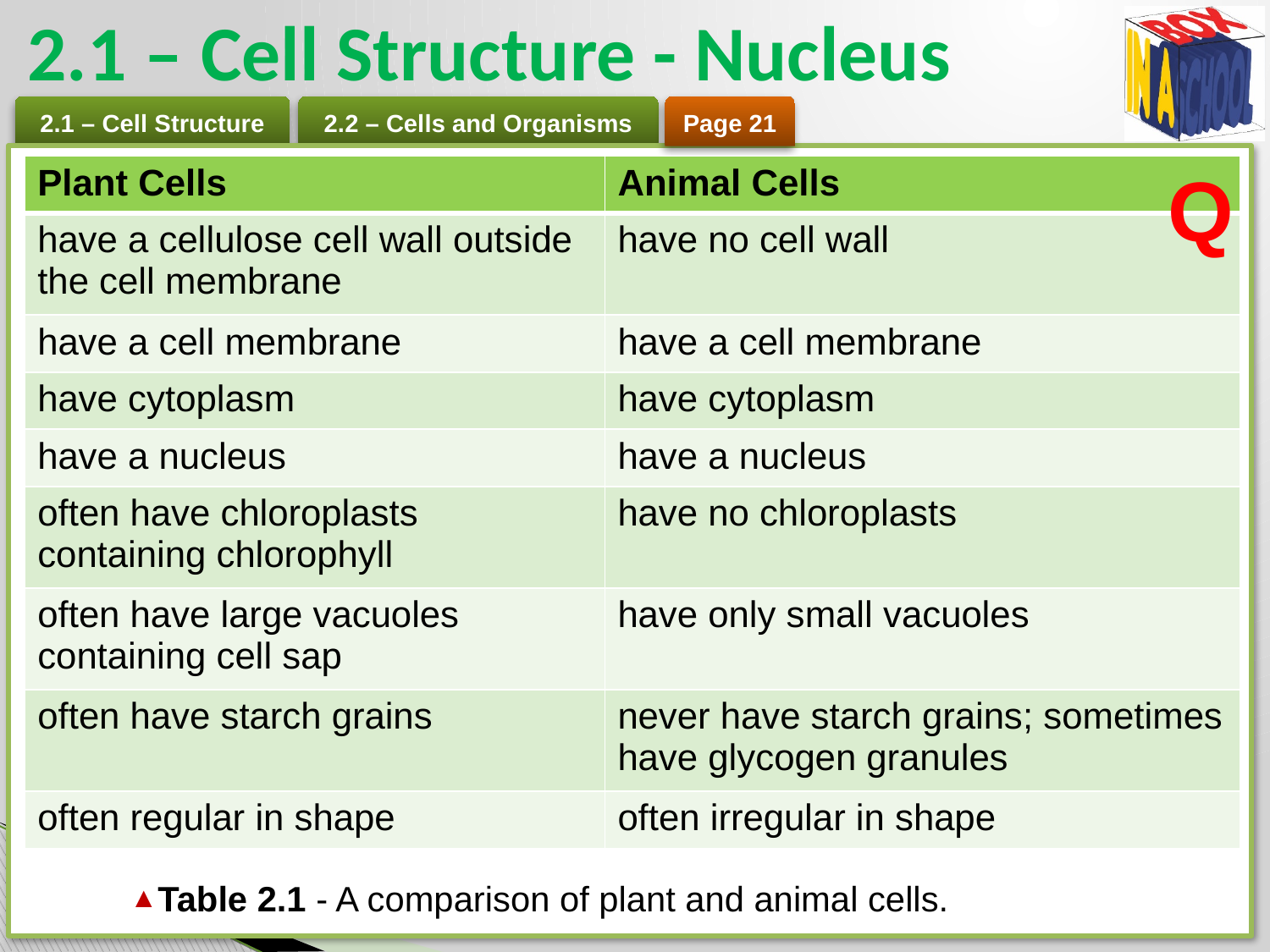

# 2.1 – Cell Structure - Nucleus
Page 21
Q
| Plant Cells | Animal Cells |
| --- | --- |
| have a cellulose cell wall outside the cell membrane | have no cell wall |
| have a cell membrane | have a cell membrane |
| have cytoplasm | have cytoplasm |
| have a nucleus | have a nucleus |
| often have chloroplasts containing chlorophyll | have no chloroplasts |
| often have large vacuoles containing cell sap | have only small vacuoles |
| often have starch grains | never have starch grains; sometimes have glycogen granules |
| often regular in shape | often irregular in shape |
Table 2.1 - A comparison of plant and animal cells.